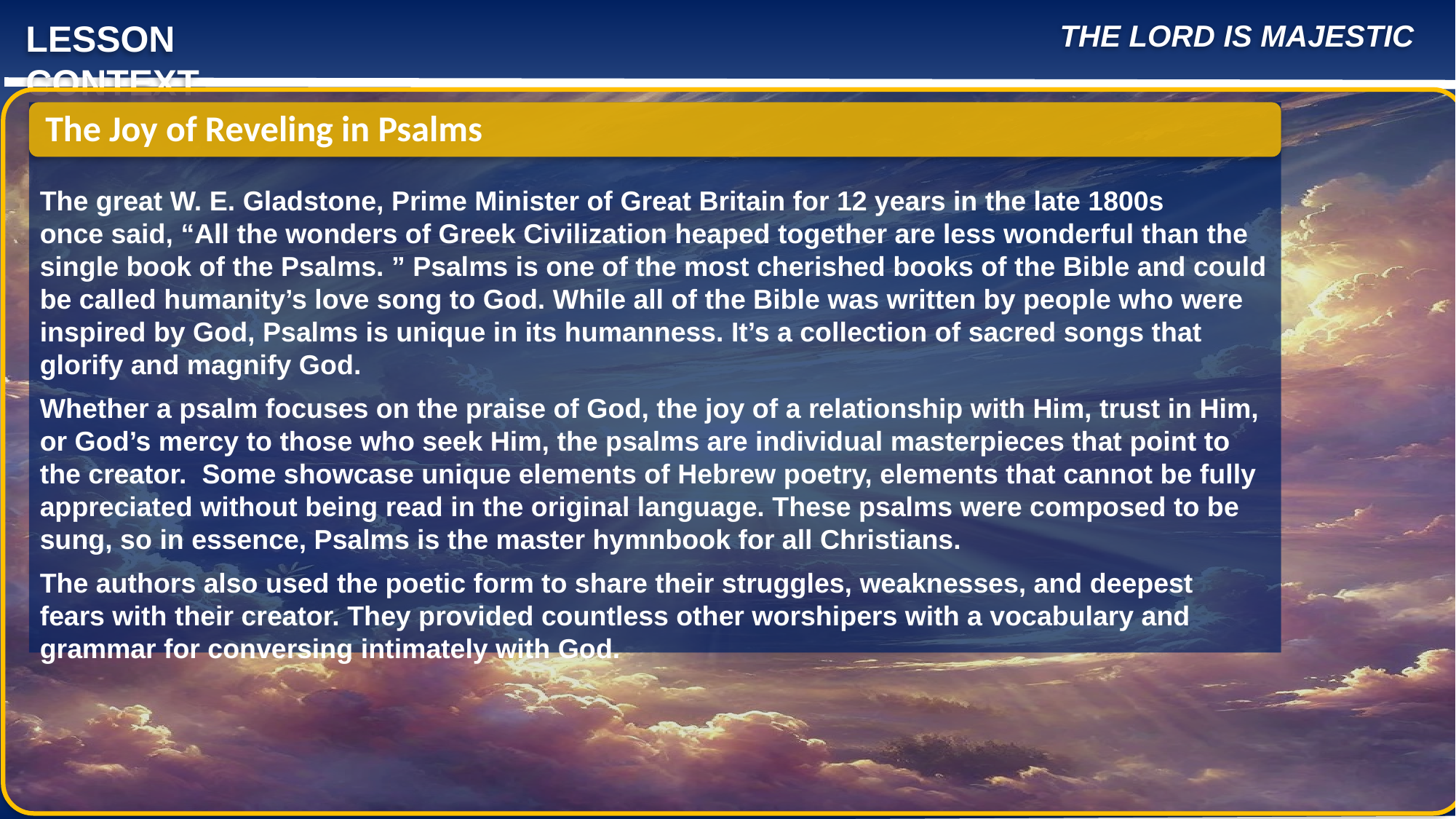

The Lord Is Majestic
LESSON CONTEXT

The Joy of Reveling in Psalms
The great W. E. Gladstone, Prime Minister of Great Britain for 12 years in the late 1800s once said, “All the wonders of Greek Civilization heaped together are less wonderful than the single book of the Psalms. ” Psalms is one of the most cherished books of the Bible and could be called humanity’s love song to God. While all of the Bible was written by people who were inspired by God, Psalms is unique in its humanness. It’s a collection of sacred songs that glorify and magnify God.

Whether a psalm focuses on the praise of God, the joy of a relationship with Him, trust in Him, or God’s mercy to those who seek Him, the psalms are individual masterpieces that point to the creator.  Some showcase unique elements of Hebrew poetry, elements that cannot be fully appreciated without being read in the original language. These psalms were composed to be sung, so in essence, Psalms is the master hymnbook for all Christians.

The authors also used the poetic form to share their struggles, weaknesses, and deepest fears with their creator. They provided countless other worshipers with a vocabulary and grammar for conversing intimately with God.